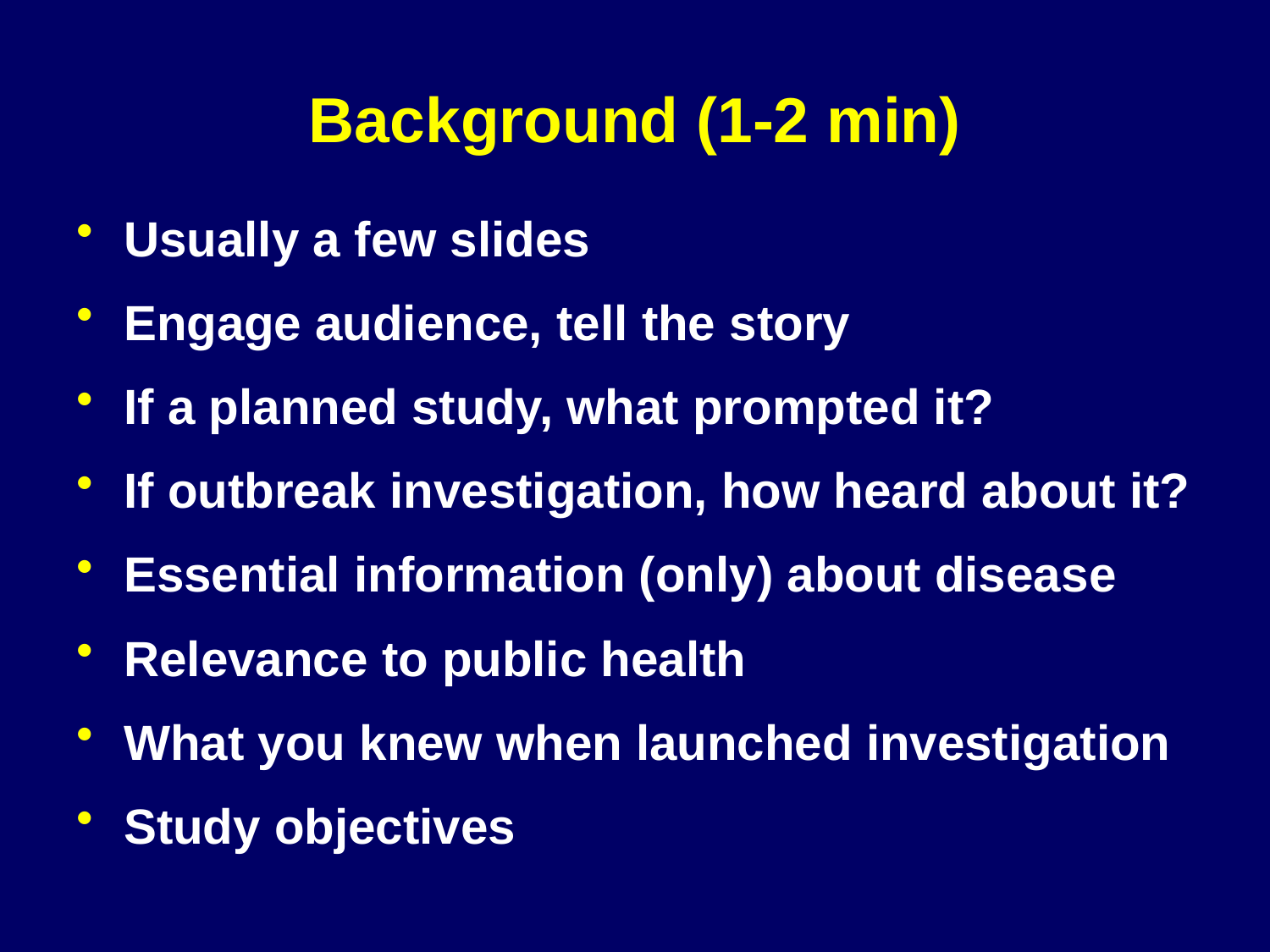

# Background (1-2 min)
Usually a few slides
Engage audience, tell the story
If a planned study, what prompted it?
If outbreak investigation, how heard about it?
Essential information (only) about disease
Relevance to public health
What you knew when launched investigation
Study objectives